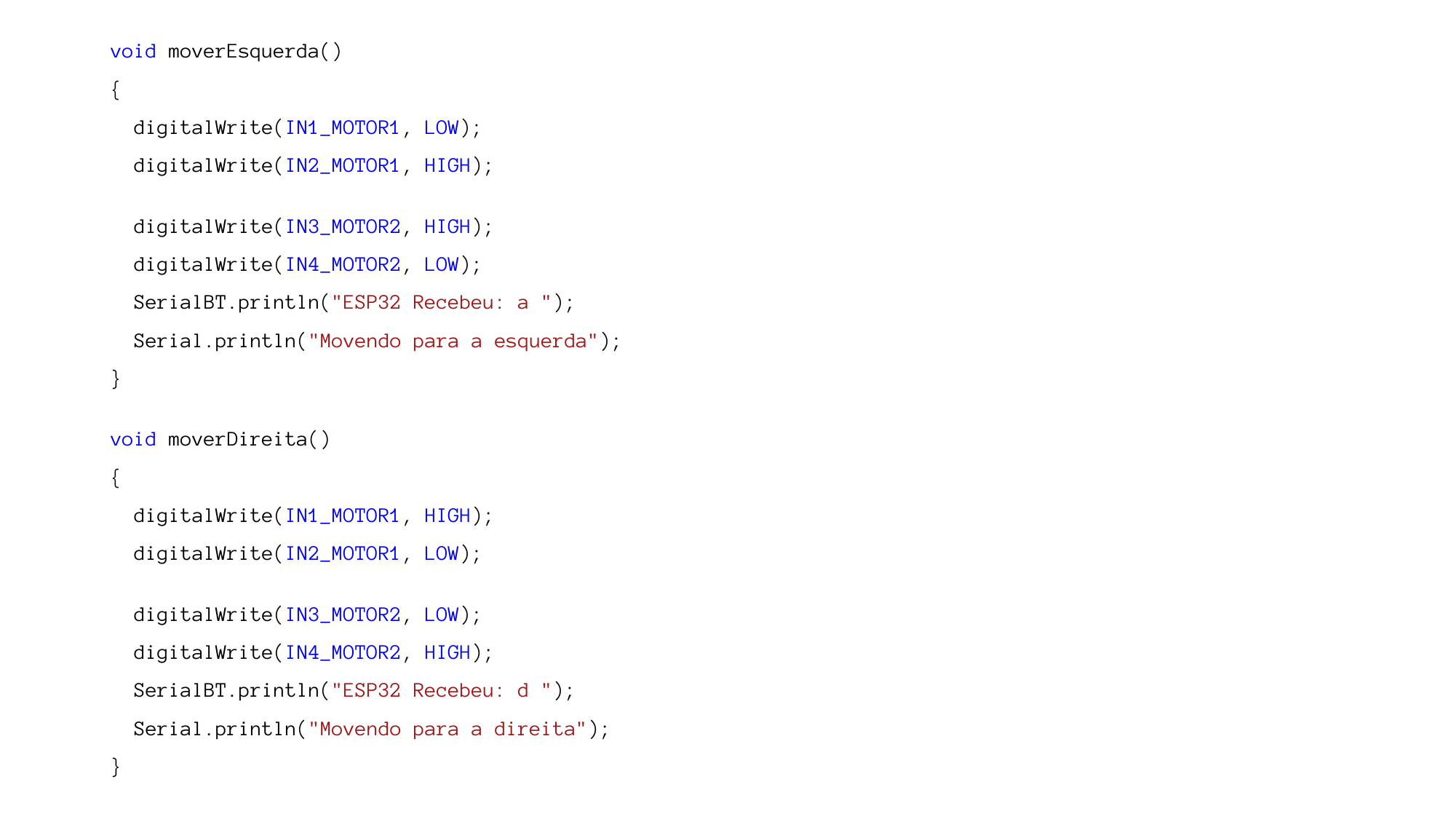

void moverEsquerda()
{
  digitalWrite(IN1_MOTOR1, LOW);
  digitalWrite(IN2_MOTOR1, HIGH);
  digitalWrite(IN3_MOTOR2, HIGH);
  digitalWrite(IN4_MOTOR2, LOW);
  SerialBT.println("ESP32 Recebeu: a ");
  Serial.println("Movendo para a esquerda");
}
void moverDireita()
{
  digitalWrite(IN1_MOTOR1, HIGH);
  digitalWrite(IN2_MOTOR1, LOW);
  digitalWrite(IN3_MOTOR2, LOW);
  digitalWrite(IN4_MOTOR2, HIGH);
  SerialBT.println("ESP32 Recebeu: d ");
  Serial.println("Movendo para a direita");
}